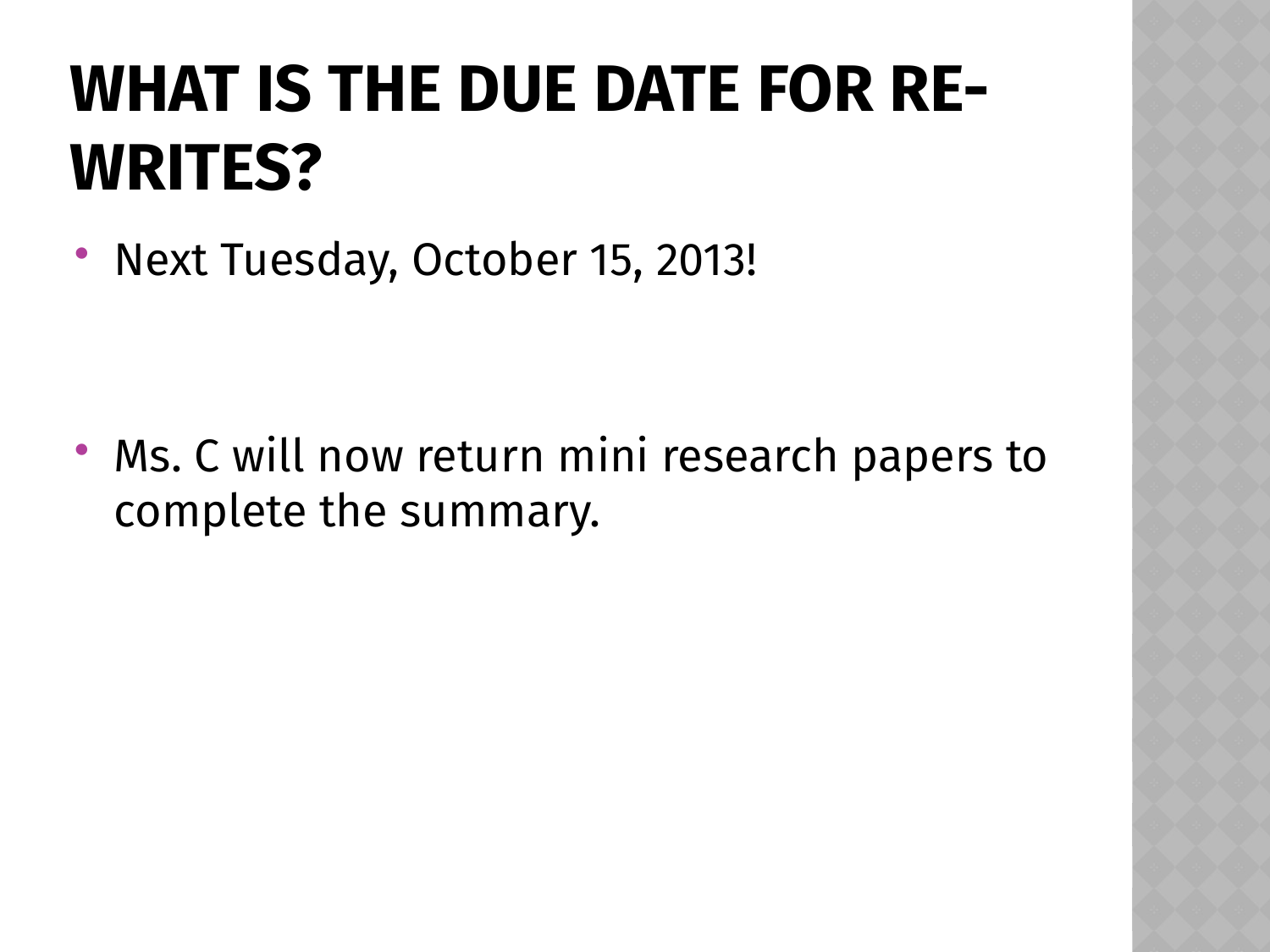

# What is the Due Date for re-Writes?
Next Tuesday, October 15, 2013!

Ms. C will now return mini research papers to complete the summary.